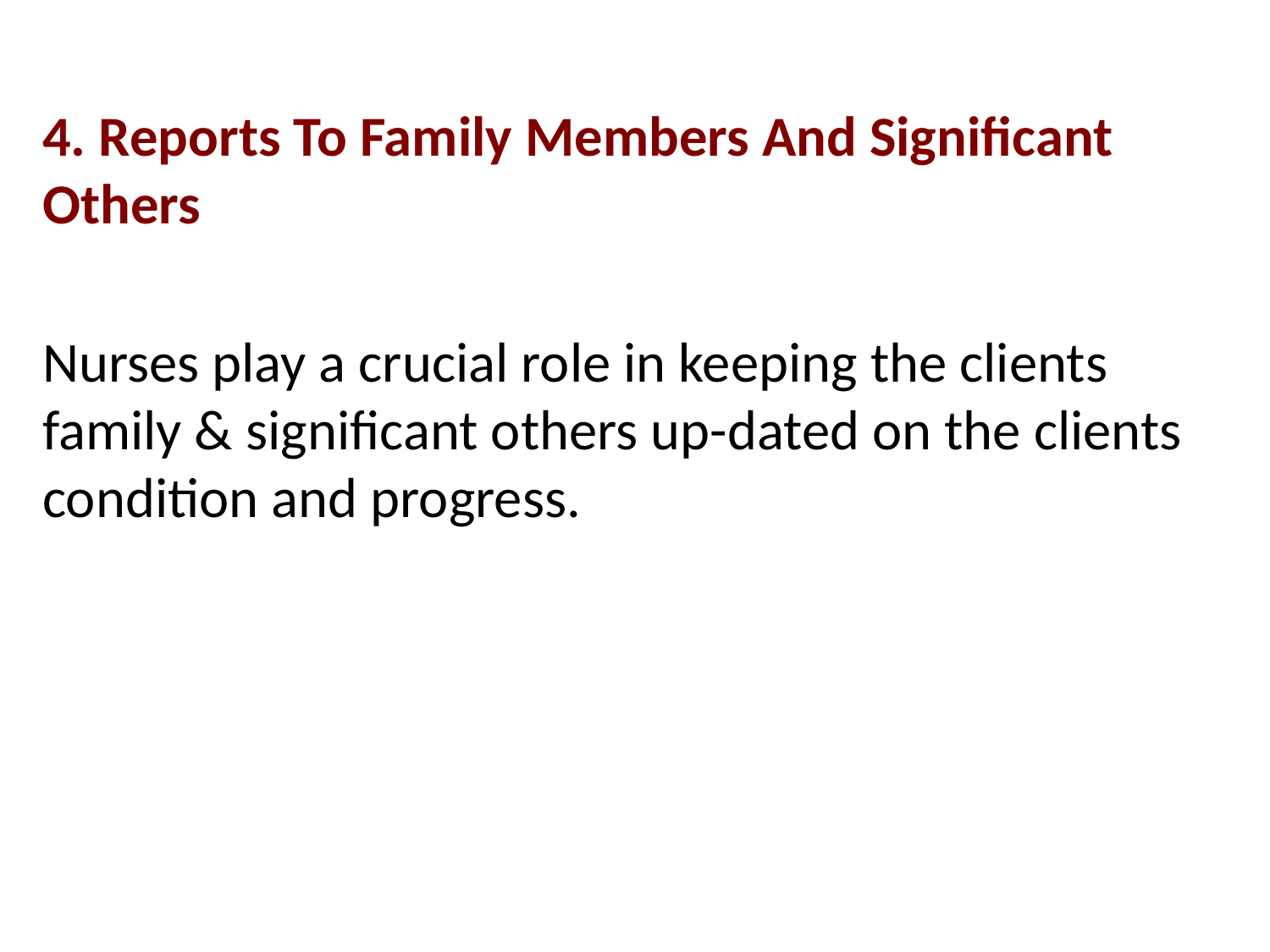

4. Reports To Family Members And Significant Others

Nurses play a crucial role in keeping the clients family & significant others up-dated on the clients condition and progress.